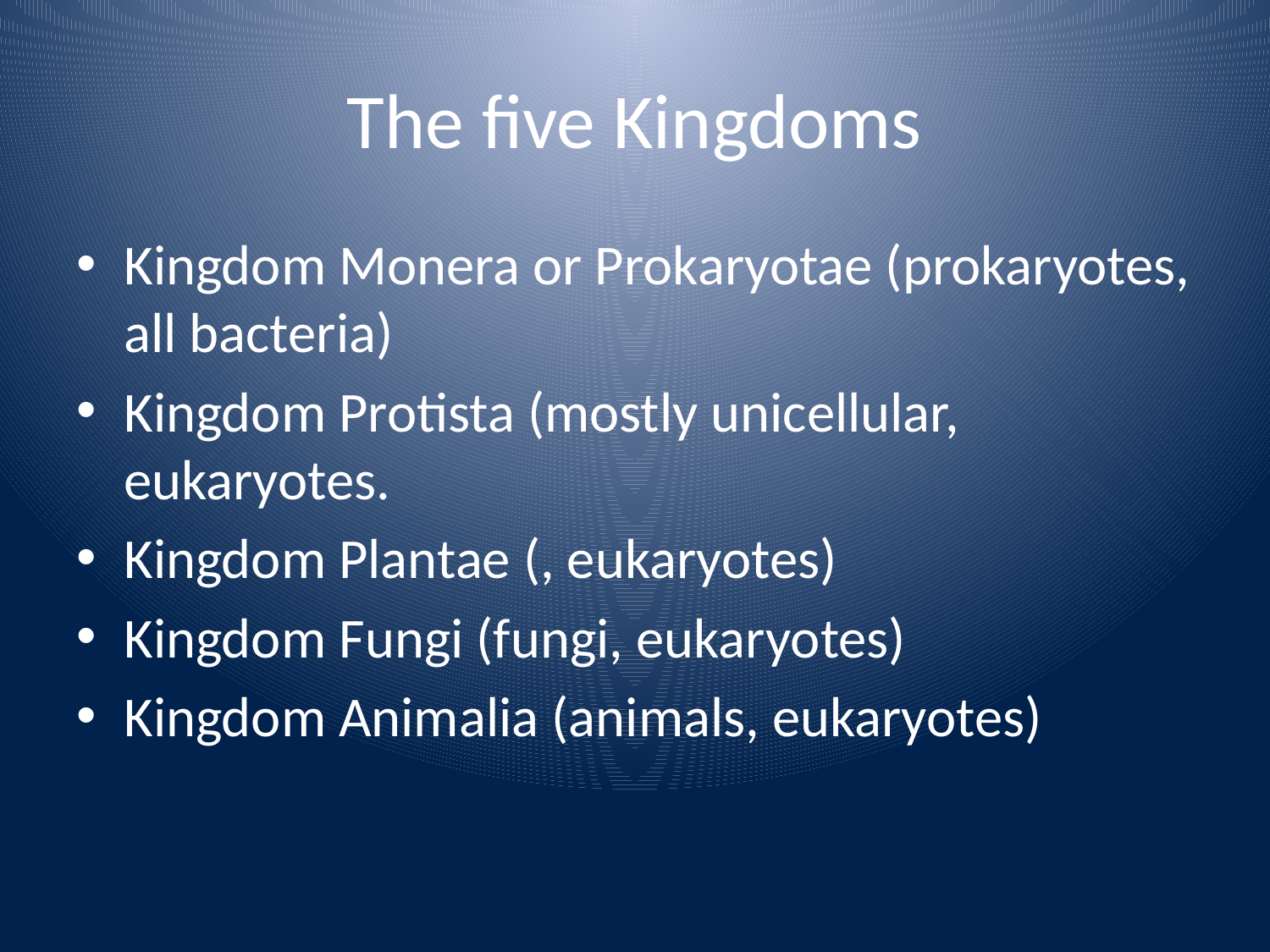

# The five Kingdoms
Kingdom Monera or Prokaryotae (prokaryotes, all bacteria)
Kingdom Protista (mostly unicellular, eukaryotes.
Kingdom Plantae (, eukaryotes)
Kingdom Fungi (fungi, eukaryotes)
Kingdom Animalia (animals, eukaryotes)